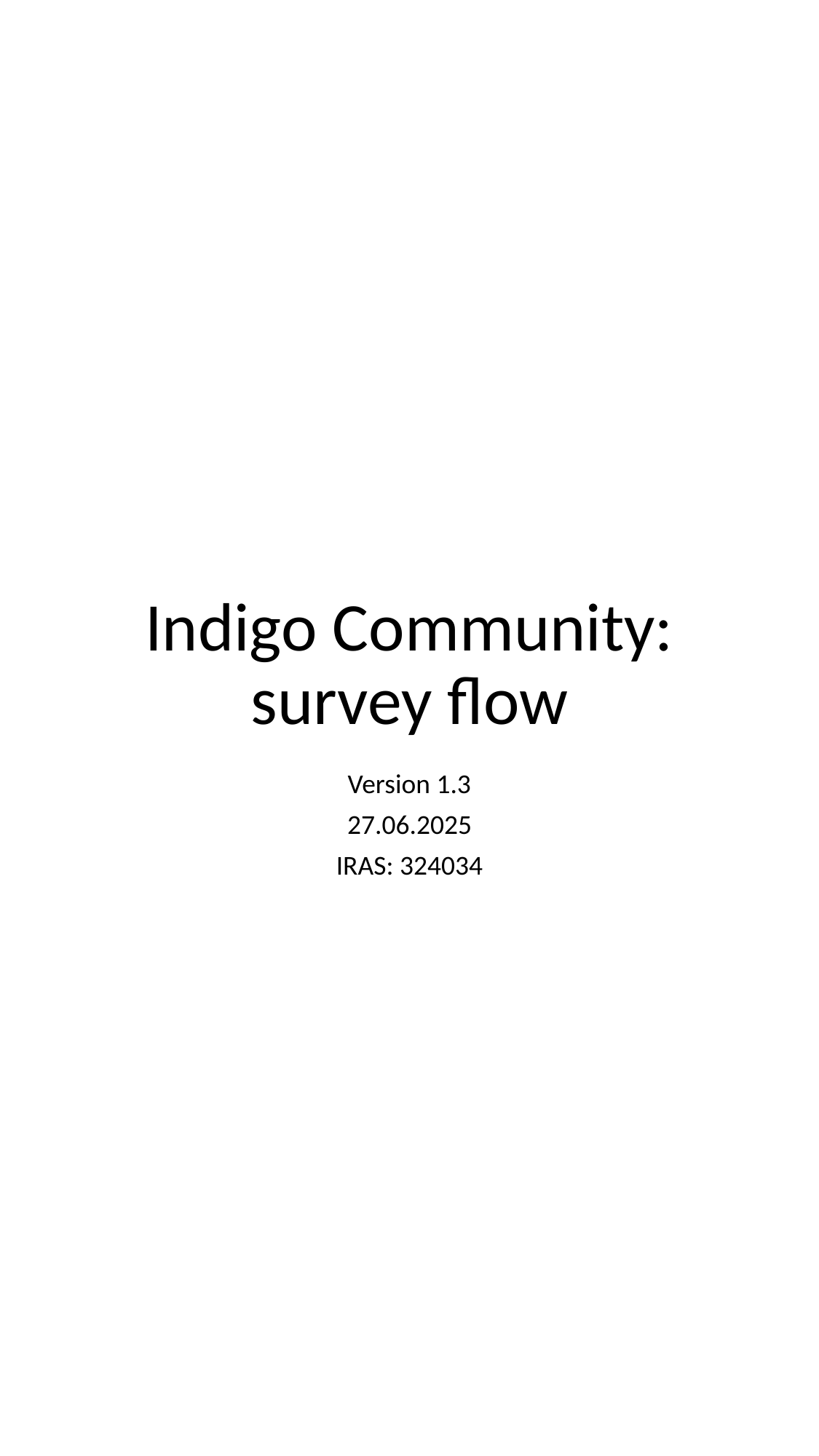

# Indigo Community: survey flow
Version 1.3
27.06.2025
IRAS: 324034